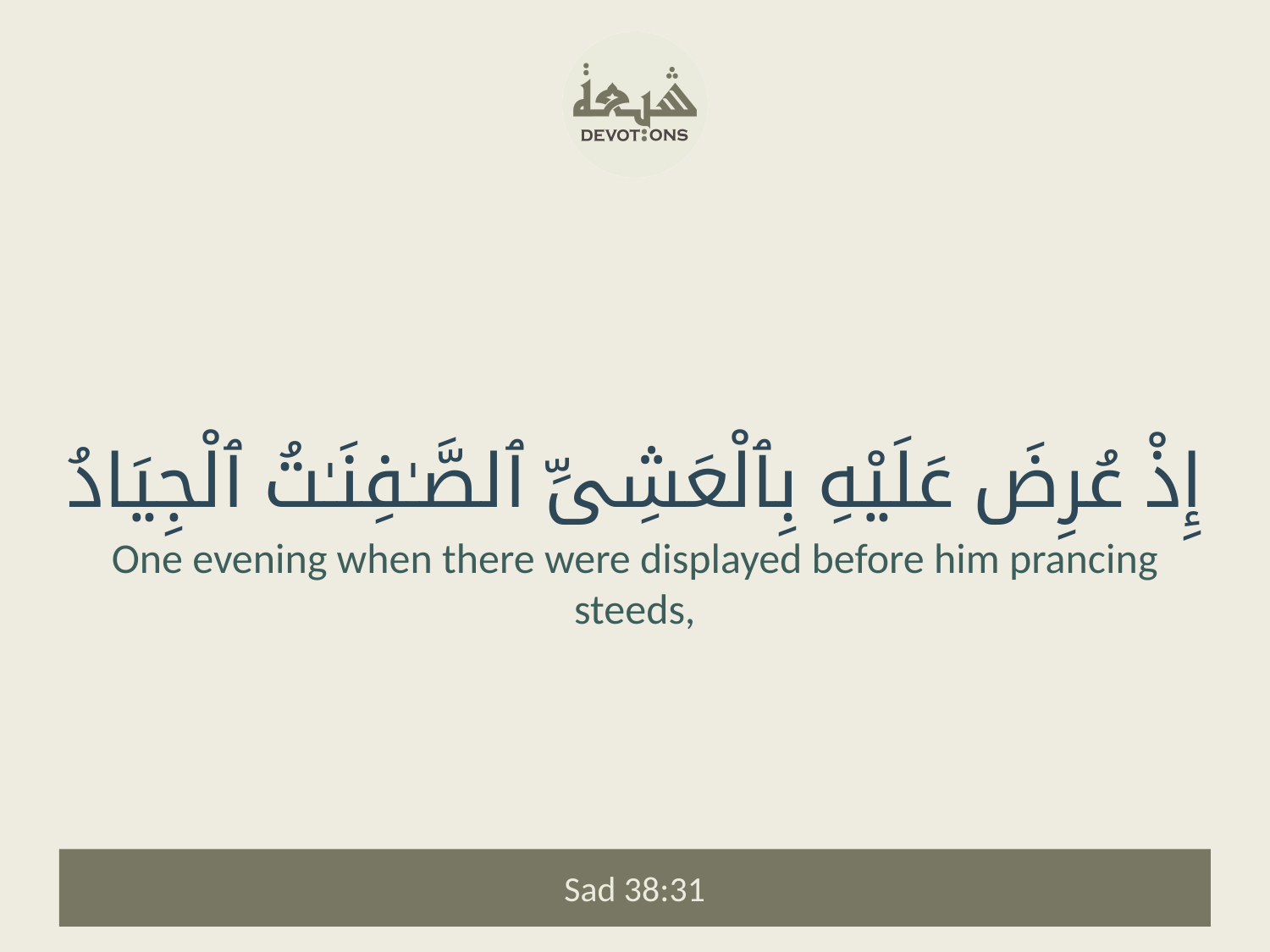

إِذْ عُرِضَ عَلَيْهِ بِٱلْعَشِىِّ ٱلصَّـٰفِنَـٰتُ ٱلْجِيَادُ
One evening when there were displayed before him prancing steeds,
Sad 38:31